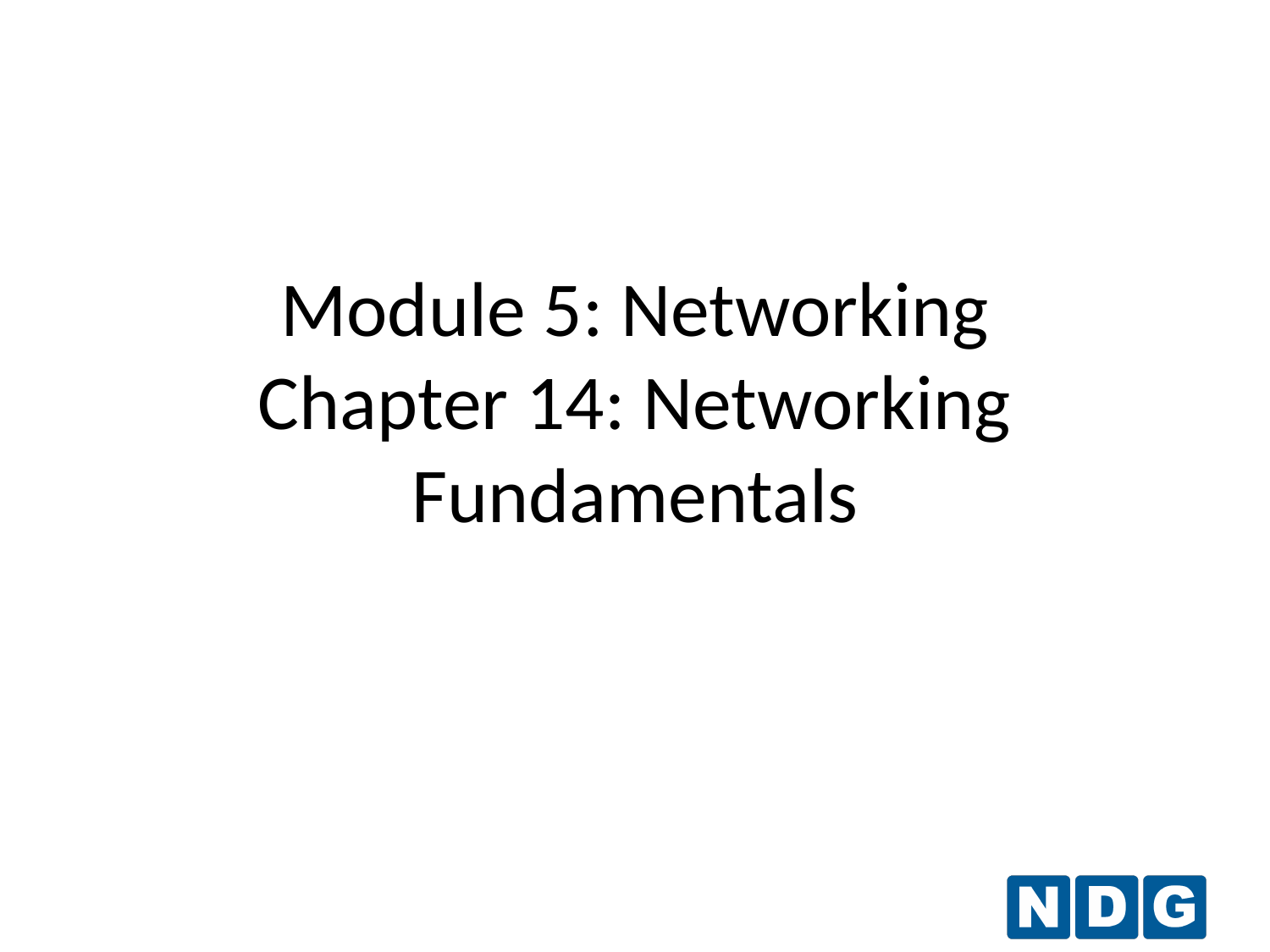

# Module 5: Networking Chapter 14: Networking Fundamentals